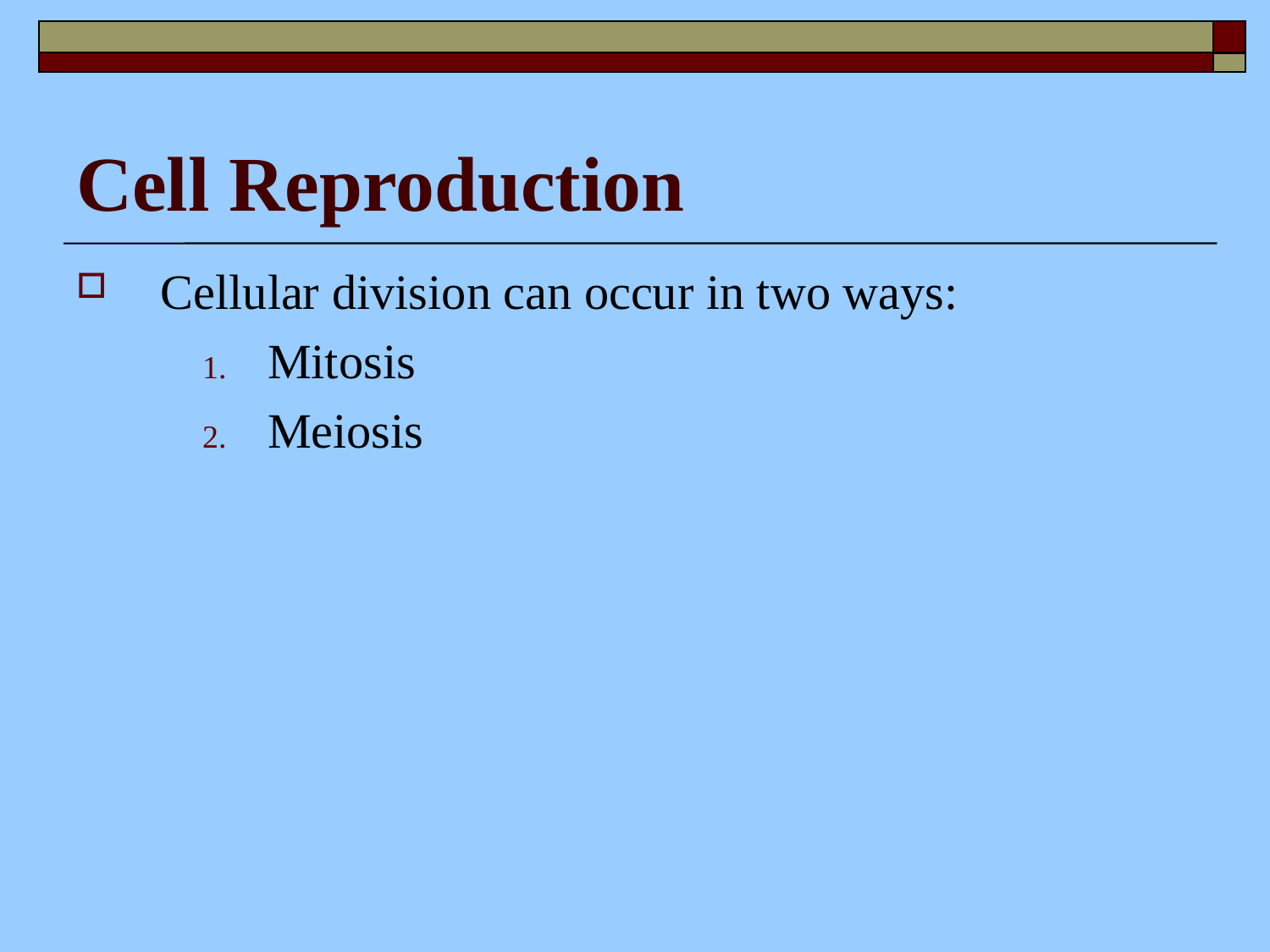

# Cell Reproduction
Cellular division can occur in two ways:
Mitosis
Meiosis